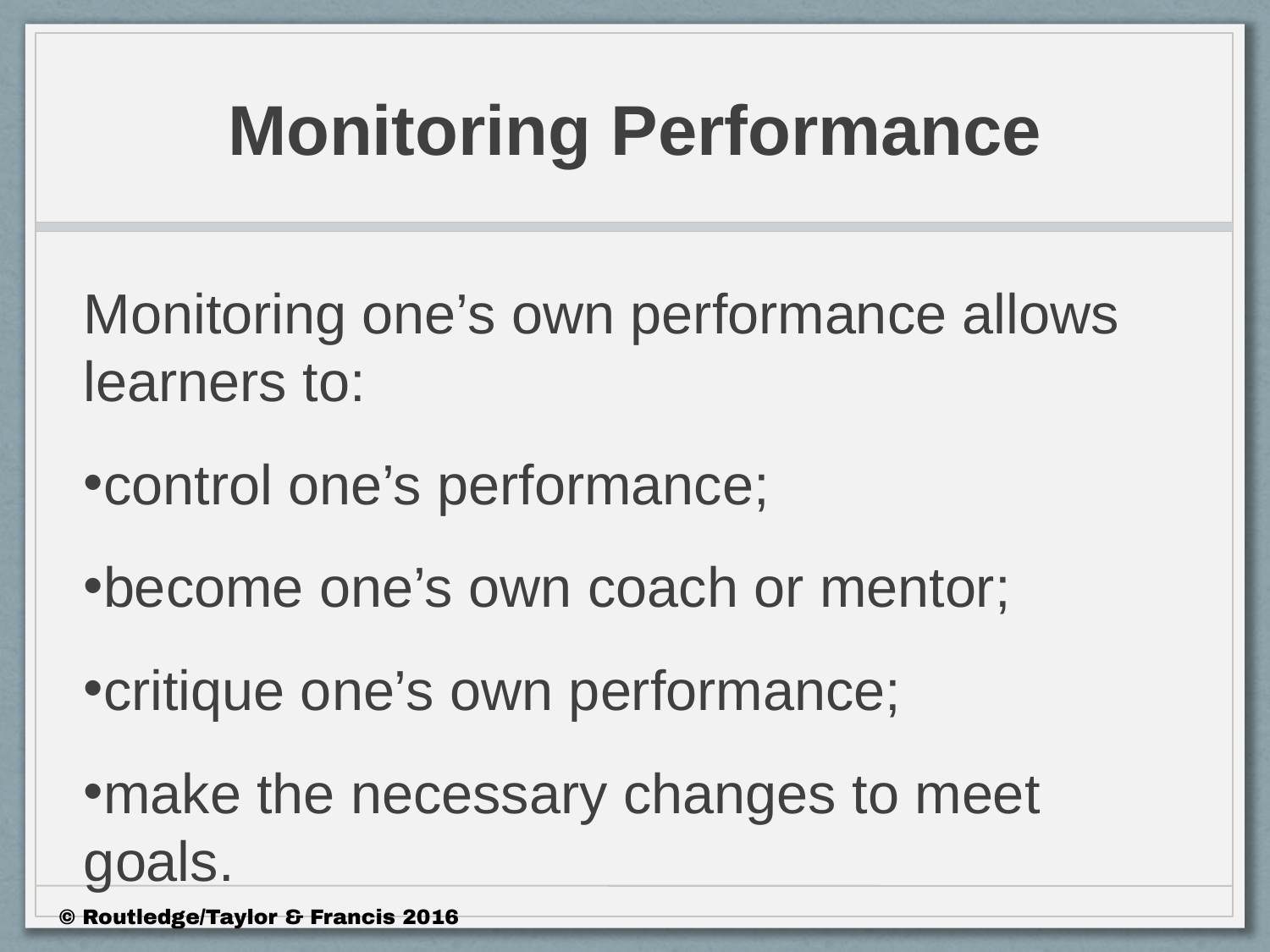

# Monitoring Performance
Monitoring one’s own performance allows learners to:
control one’s performance;
become one’s own coach or mentor;
critique one’s own performance;
make the necessary changes to meet goals.

© Routledge/Taylor & Francis 2016